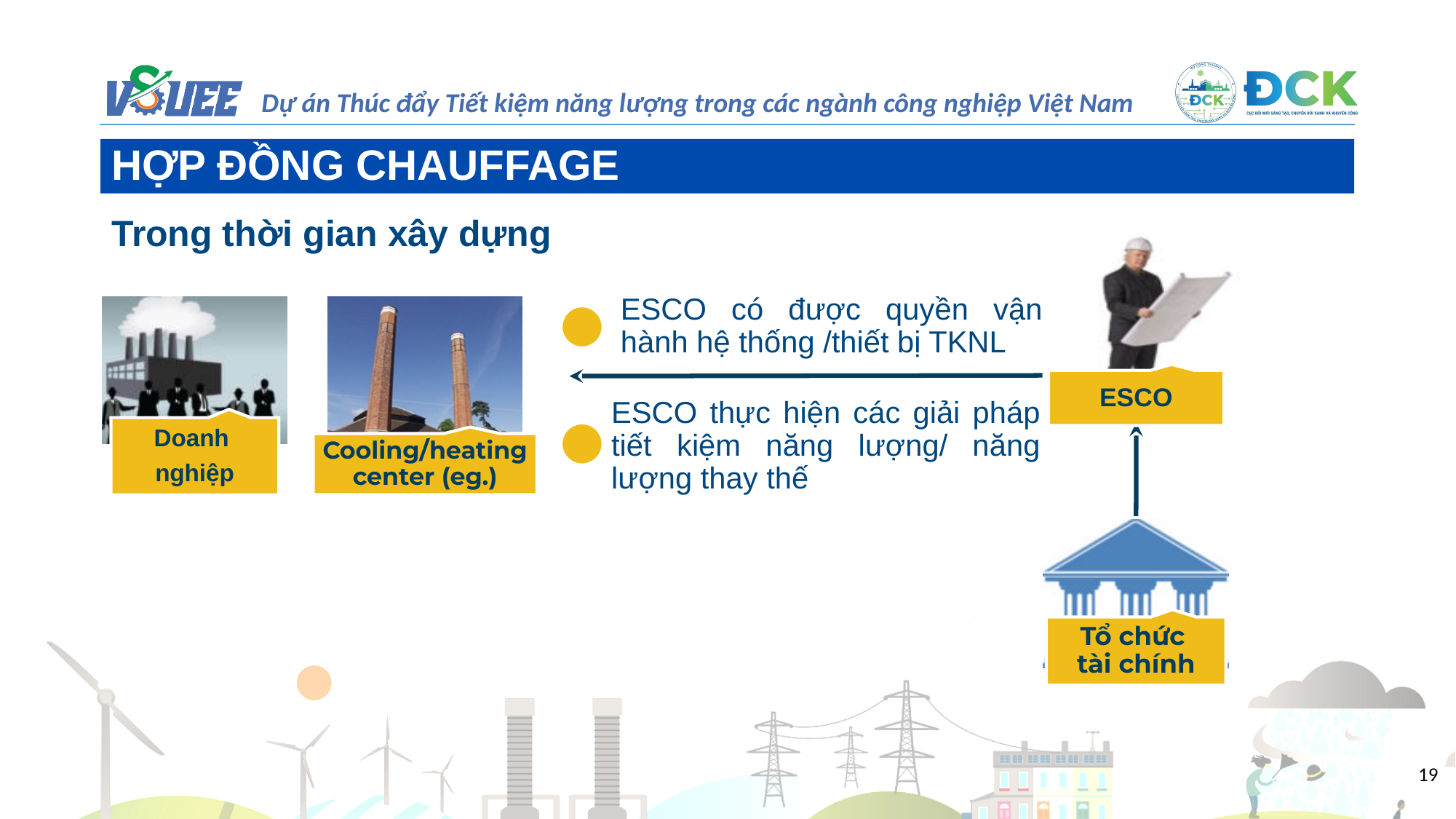

HỢP ĐỒNG CHAUFFAGE
Trong thời gian xây dựng

ESCO

Doanh
nghiệp
ESCO có được quyền vận hành hệ thống /thiết bị TKNL

ESCO thực hiện các giải pháp tiết kiệm năng lượng/ năng lượng thay thế

Tổ chức
tài chính

Cooling/heating center (eg.)
19